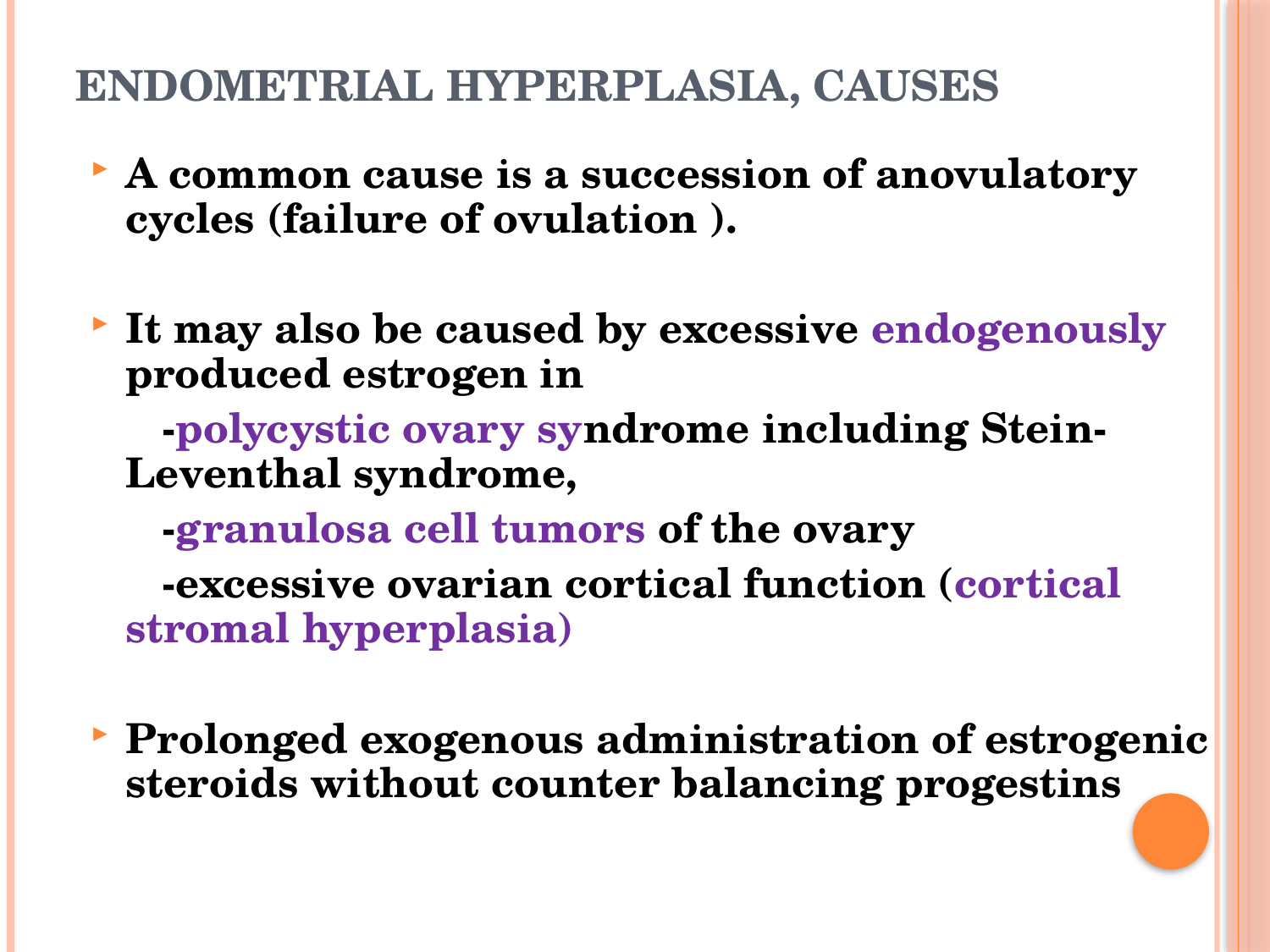

# Endometrial Hyperplasia, causes
A common cause is a succession of anovulatory cycles (failure of ovulation ).

It may also be caused by excessive endogenously produced estrogen in
      -polycystic ovary syndrome including Stein-Leventhal syndrome,
      -granulosa cell tumors of the ovary
      -excessive ovarian cortical function (cortical stromal hyperplasia)

Prolonged exogenous administration of estrogenic steroids without counter balancing progestins